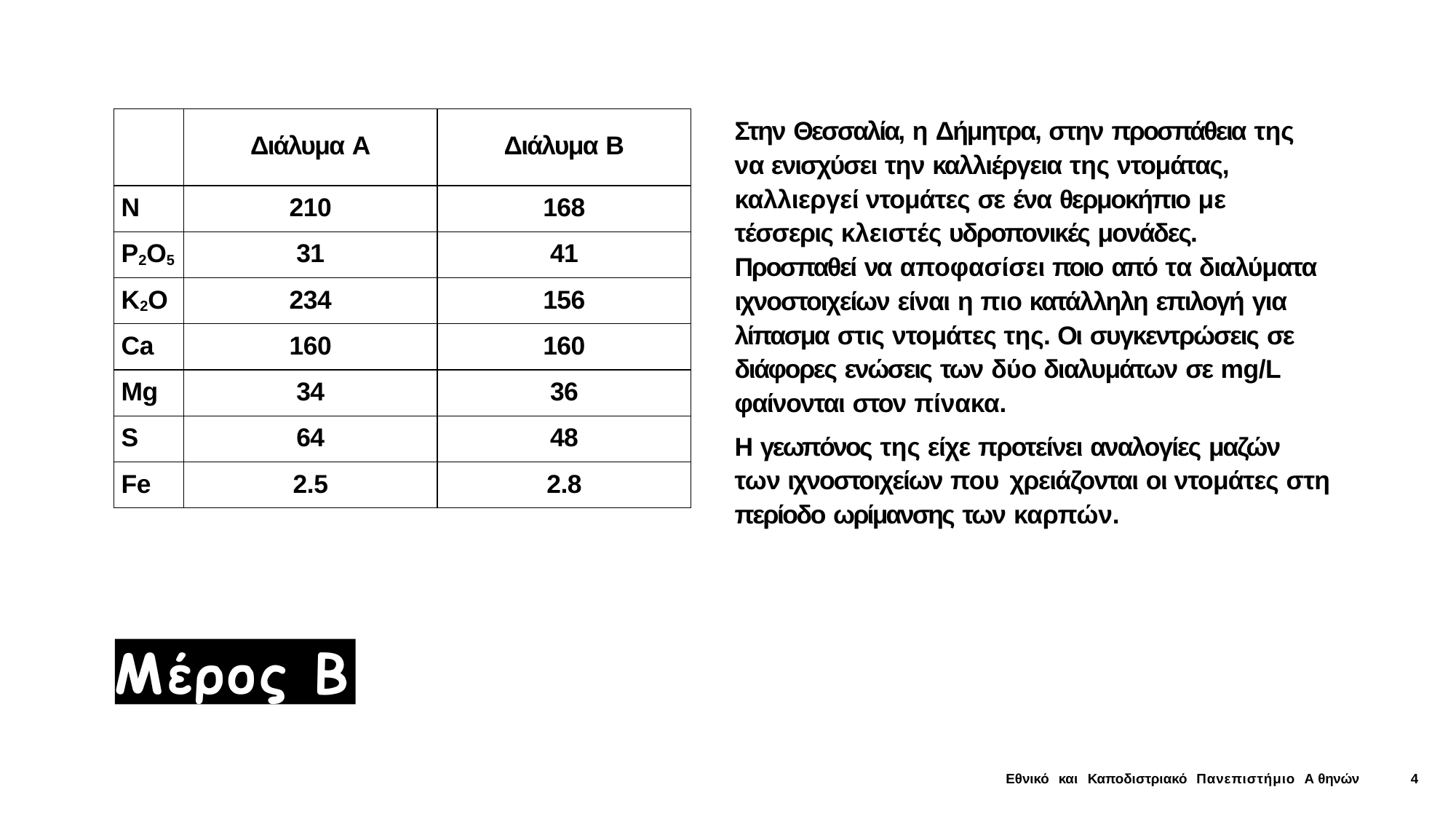

|  | Διάλυμα Α | Διάλυμα Β |
| --- | --- | --- |
| N | 210 | 168 |
| P2O5 | 31 | 41 |
| K2O | 234 | 156 |
| Ca | 160 | 160 |
| Mg | 34 | 36 |
| S | 64 | 48 |
| Fe | 2.5 | 2.8 |
Στην Θεσσαλία, η Δήμητρα, στην προσπάθεια της να ενισχύσει την καλλιέργεια της ντομάτας, καλλιεργεί ντομάτες σε ένα θερμοκήπιο με τέσσερις κλειστές υδροπονικές μονάδες. Προσπαθεί να αποφασίσει ποιο από τα διαλύματα ιχνοστοιχείων είναι η πιο κατάλληλη επιλογή για λίπασμα στις ντομάτες της. Οι συγκεντρώσεις σε διάφορες ενώσεις των δύο διαλυμάτων σε mg/L φαίνονται στον πίνακα.
Η γεωπόνος της είχε προτείνει αναλογίες μαζών των ιχνοστοιχείων που χρειάζονται οι ντομάτες στη περίοδο ωρίμανσης των καρπών.
Μέρος Β
Εθνικό και Καποδιστριακό Πανεπιστήμιο Α θηνών
4